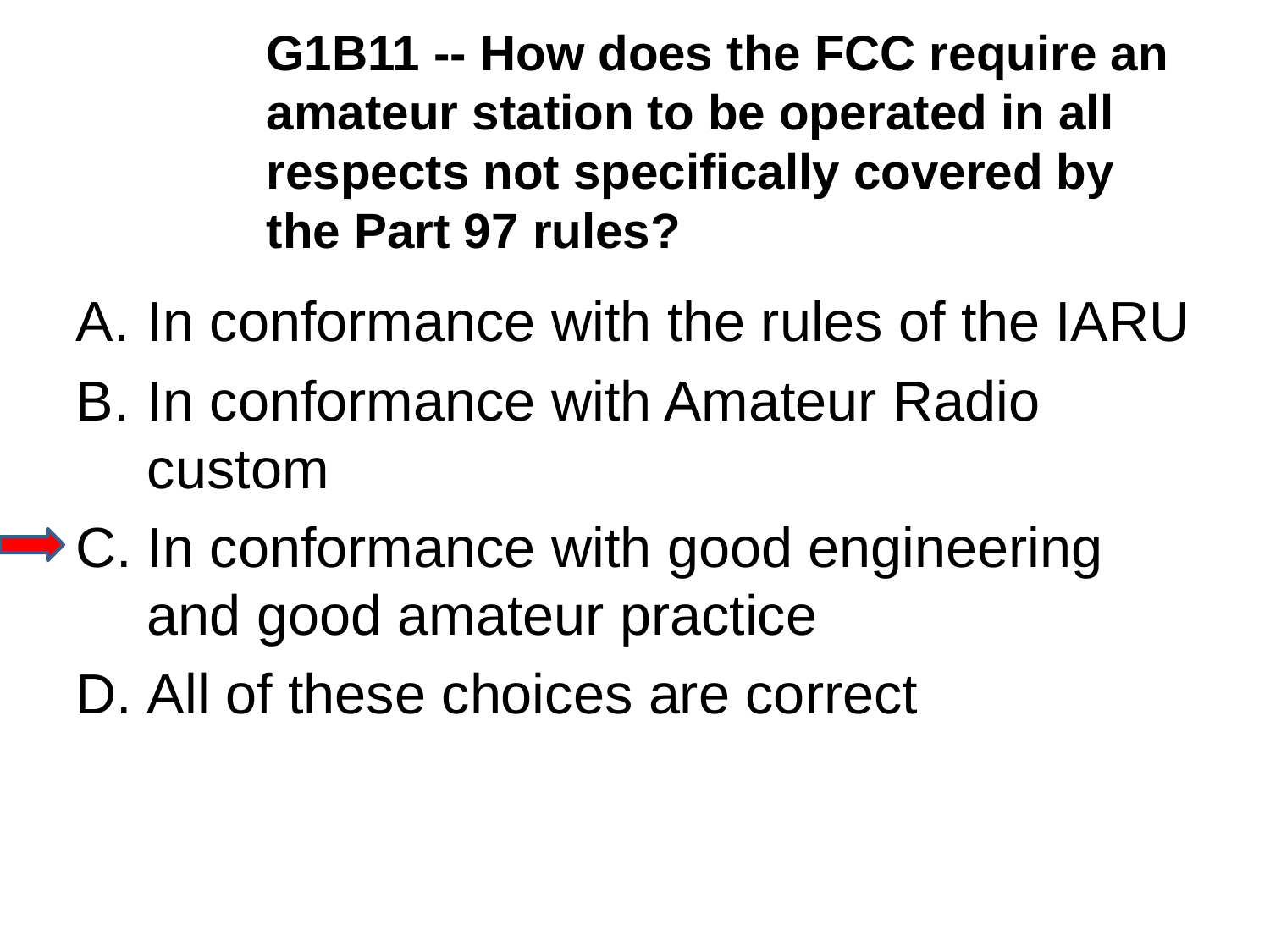

G1B11 -- How does the FCC require an amateur station to be operated in all respects not specifically covered by the Part 97 rules?
A.	In conformance with the rules of the IARU
B.	In conformance with Amateur Radio custom
C.	In conformance with good engineering and good amateur practice
D.	All of these choices are correct